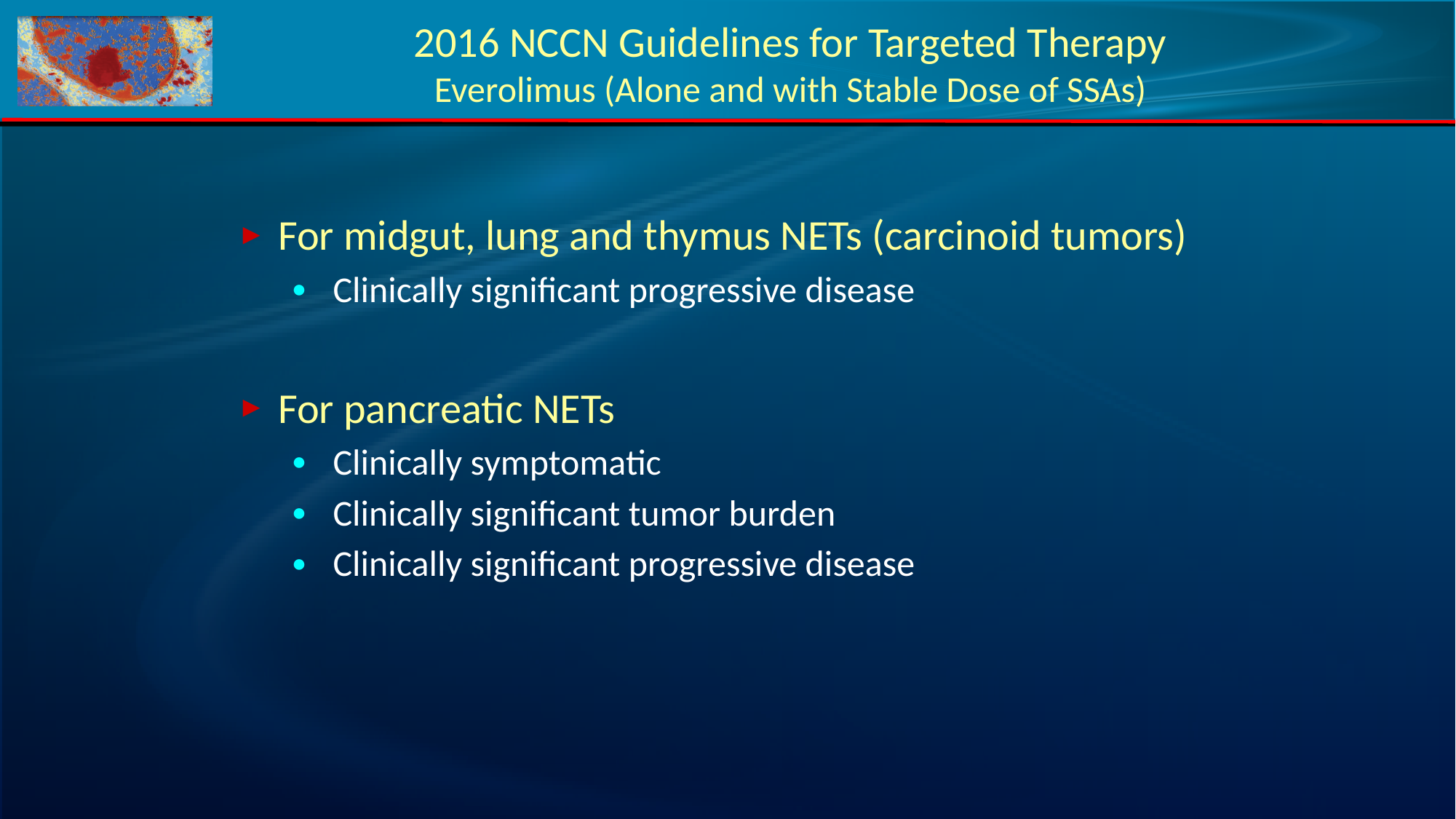

2016 NCCN Guidelines for Targeted Therapy
Everolimus (Alone and with Stable Dose of SSAs)
For midgut, lung and thymus NETs (carcinoid tumors)
Clinically significant progressive disease

For pancreatic NETs
Clinically symptomatic
Clinically significant tumor burden
Clinically significant progressive disease